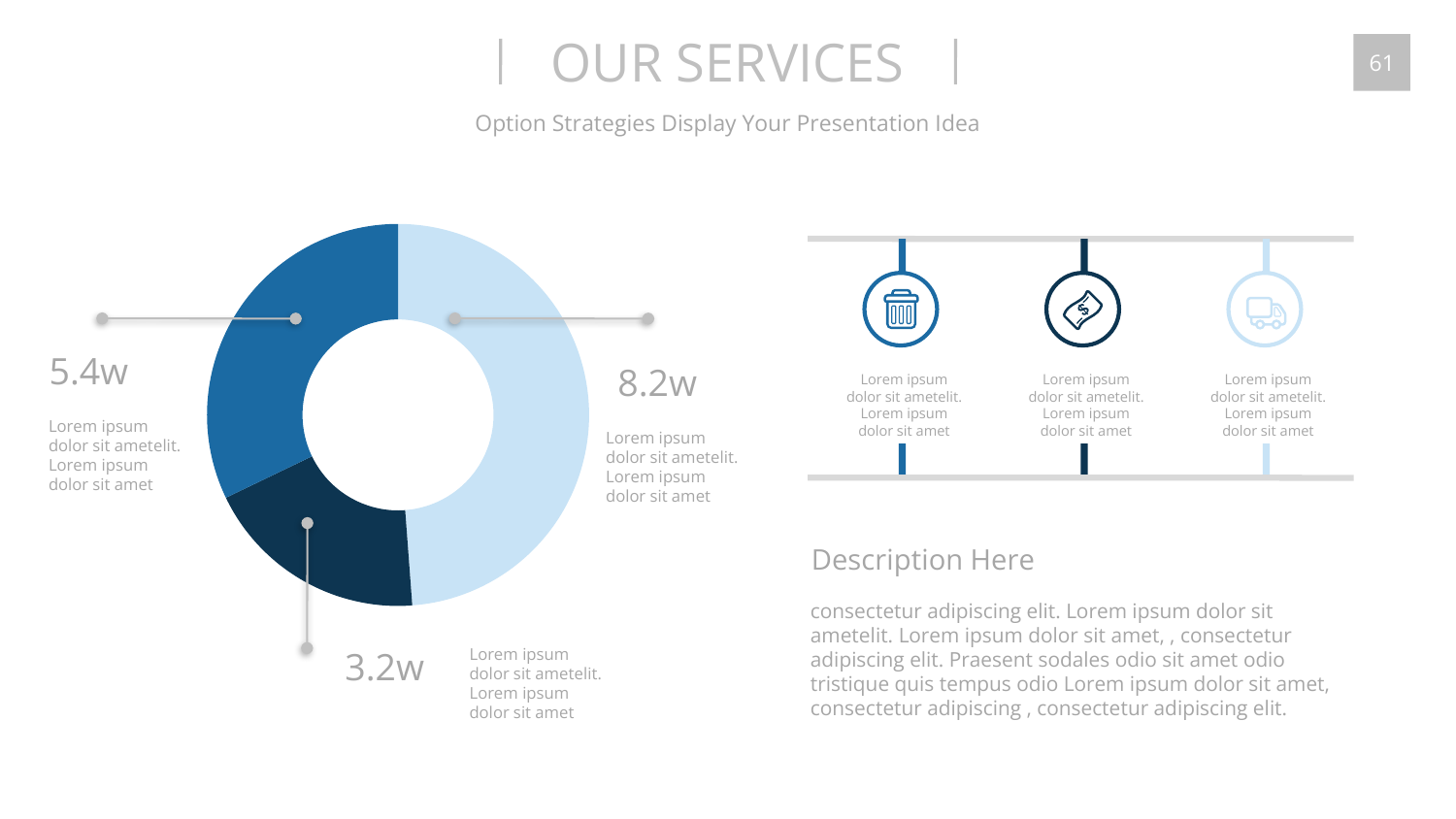

OUR SERVICES
61
Option Strategies Display Your Presentation Idea

### Chart

| Category | Sales |
|---|---|
| 1st Qtr | 8.200000000000001 |
| 2nd Qtr | 3.2 |
| 3rd Qtr | 5.4 |

5.4w
Lorem ipsum dolor sit ametelit. Lorem ipsum dolor sit amet
8.2w
Lorem ipsum dolor sit ametelit. Lorem ipsum dolor sit amet
Lorem ipsum dolor sit ametelit. Lorem ipsum dolor sit amet

Lorem ipsum dolor sit ametelit. Lorem ipsum dolor sit amet

Lorem ipsum dolor sit ametelit. Lorem ipsum dolor sit amet

3.2w
Lorem ipsum dolor sit ametelit. Lorem ipsum dolor sit amet
Description Here
consectetur adipiscing elit. Lorem ipsum dolor sit ametelit. Lorem ipsum dolor sit amet, , consectetur adipiscing elit. Praesent sodales odio sit amet odio tristique quis tempus odio Lorem ipsum dolor sit amet, consectetur adipiscing , consectetur adipiscing elit.